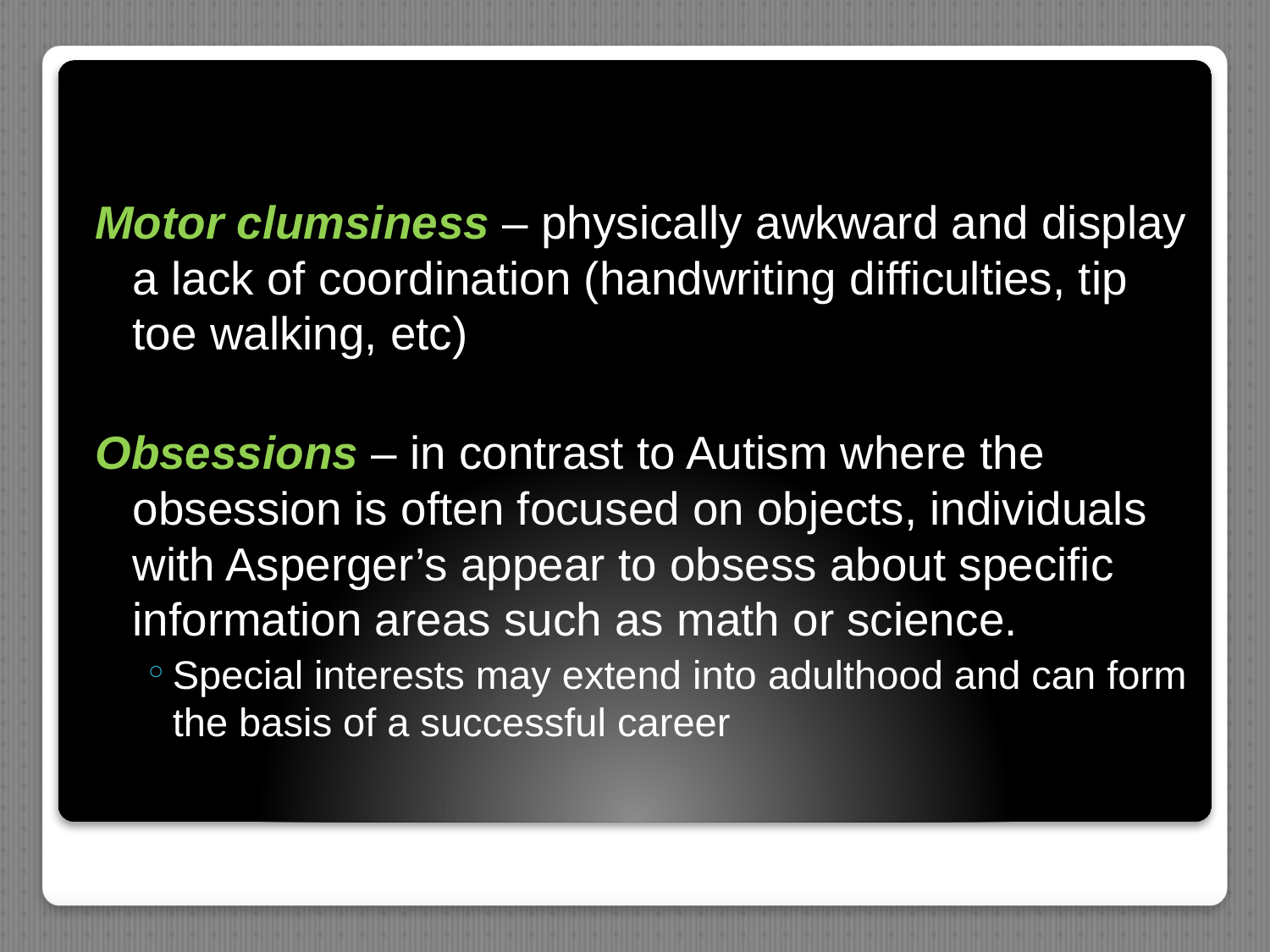

Motor clumsiness – physically awkward and display a lack of coordination (handwriting difficulties, tip toe walking, etc)

Obsessions – in contrast to Autism where the obsession is often focused on objects, individuals with Asperger’s appear to obsess about specific information areas such as math or science.
Special interests may extend into adulthood and can form the basis of a successful career